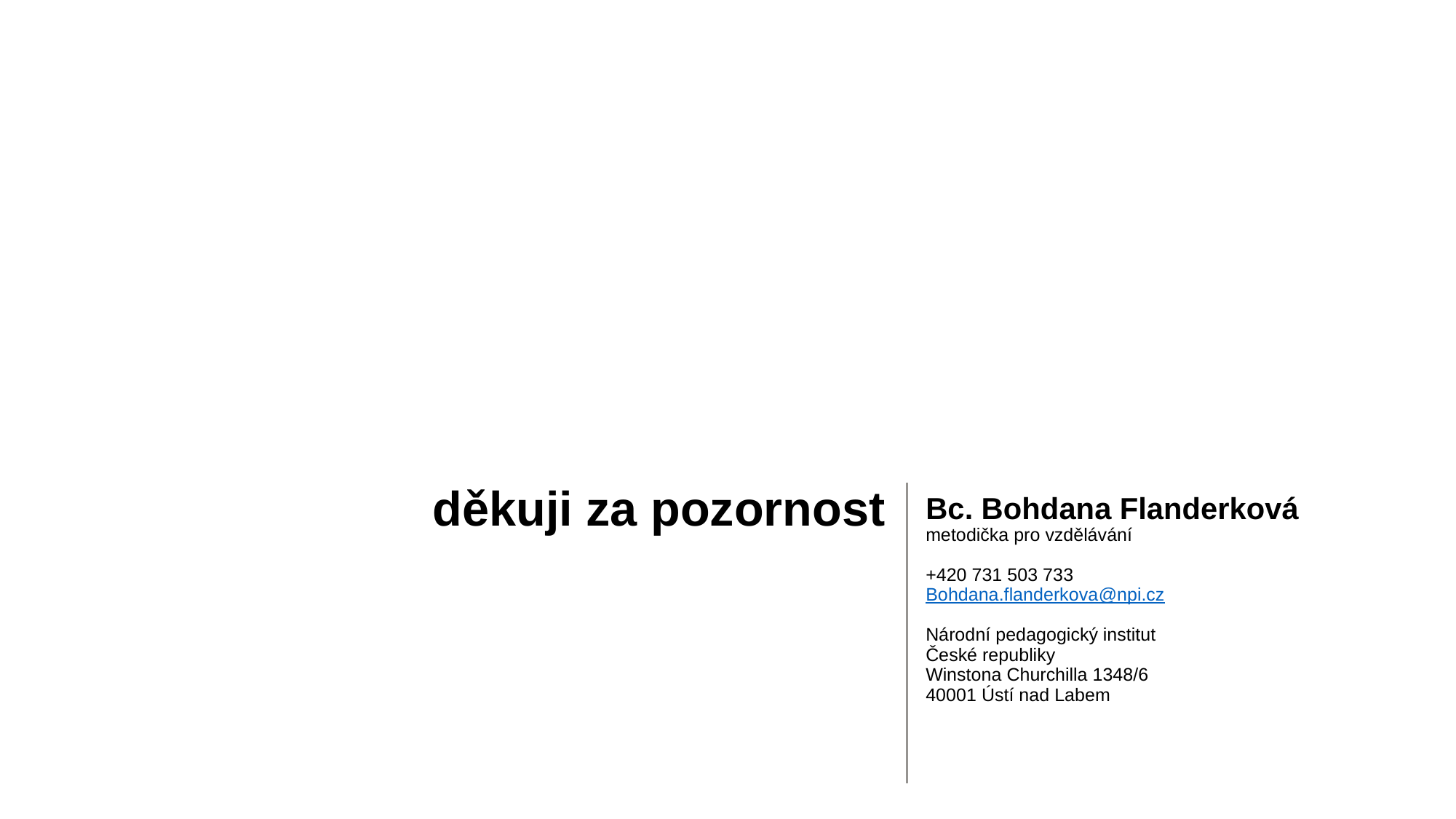

# děkuji za pozornost
Bc. Bohdana Flanderková
metodička pro vzdělávání

+420 731 503 733
Bohdana.flanderkova@npi.cz

Národní pedagogický institut
České republiky
Winstona Churchilla 1348/6
40001 Ústí nad Labem